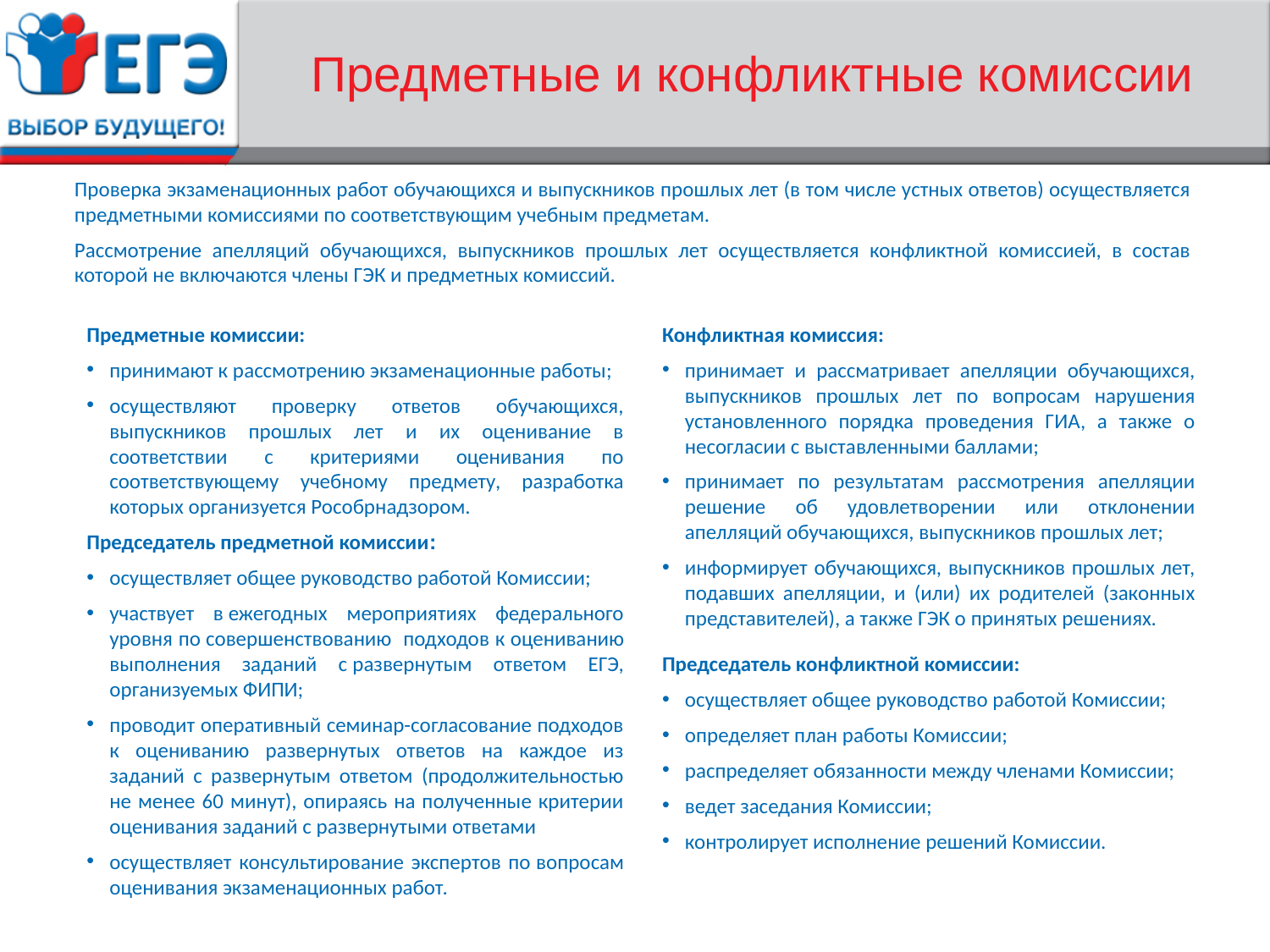

# Предметные и конфликтные комиссии
Проверка экзаменационных работ обучающихся и выпускников прошлых лет (в том числе устных ответов) осуществляется предметными комиссиями по соответствующим учебным предметам.
Рассмотрение апелляций обучающихся, выпускников прошлых лет осуществляется конфликтной комиссией, в состав которой не включаются члены ГЭК и предметных комиссий.
Предметные комиссии:
принимают к рассмотрению экзаменационные работы;
осуществляют проверку ответов обучающихся, выпускников прошлых лет и их оценивание в соответствии с критериями оценивания по соответствующему учебному предмету, разработка которых организуется Рособрнадзором.
Председатель предметной комиссии:
осуществляет общее руководство работой Комиссии;
участвует в ежегодных мероприятиях федерального уровня по совершенствованию  подходов к оцениванию выполнения заданий с развернутым ответом ЕГЭ, организуемых ФИПИ;
проводит оперативный семинар-согласование подходов к оцениванию развернутых ответов на каждое из заданий с развернутым ответом (продолжительностью не менее 60 минут), опираясь на полученные критерии оценивания заданий с развернутыми ответами
осуществляет консультирование экспертов по вопросам оценивания экзаменационных работ.
Конфликтная комиссия:
принимает и рассматривает апелляции обучающихся, выпускников прошлых лет по вопросам нарушения установленного порядка проведения ГИА, а также о несогласии с выставленными баллами;
принимает по результатам рассмотрения апелляции решение об удовлетворении или отклонении апелляций обучающихся, выпускников прошлых лет;
информирует обучающихся, выпускников прошлых лет, подавших апелляции, и (или) их родителей (законных представителей), а также ГЭК о принятых решениях.
Председатель конфликтной комиссии:
осуществляет общее руководство работой Комиссии;
определяет план работы Комиссии;
распределяет обязанности между членами Комиссии;
ведет заседания Комиссии;
контролирует исполнение решений Комиссии.